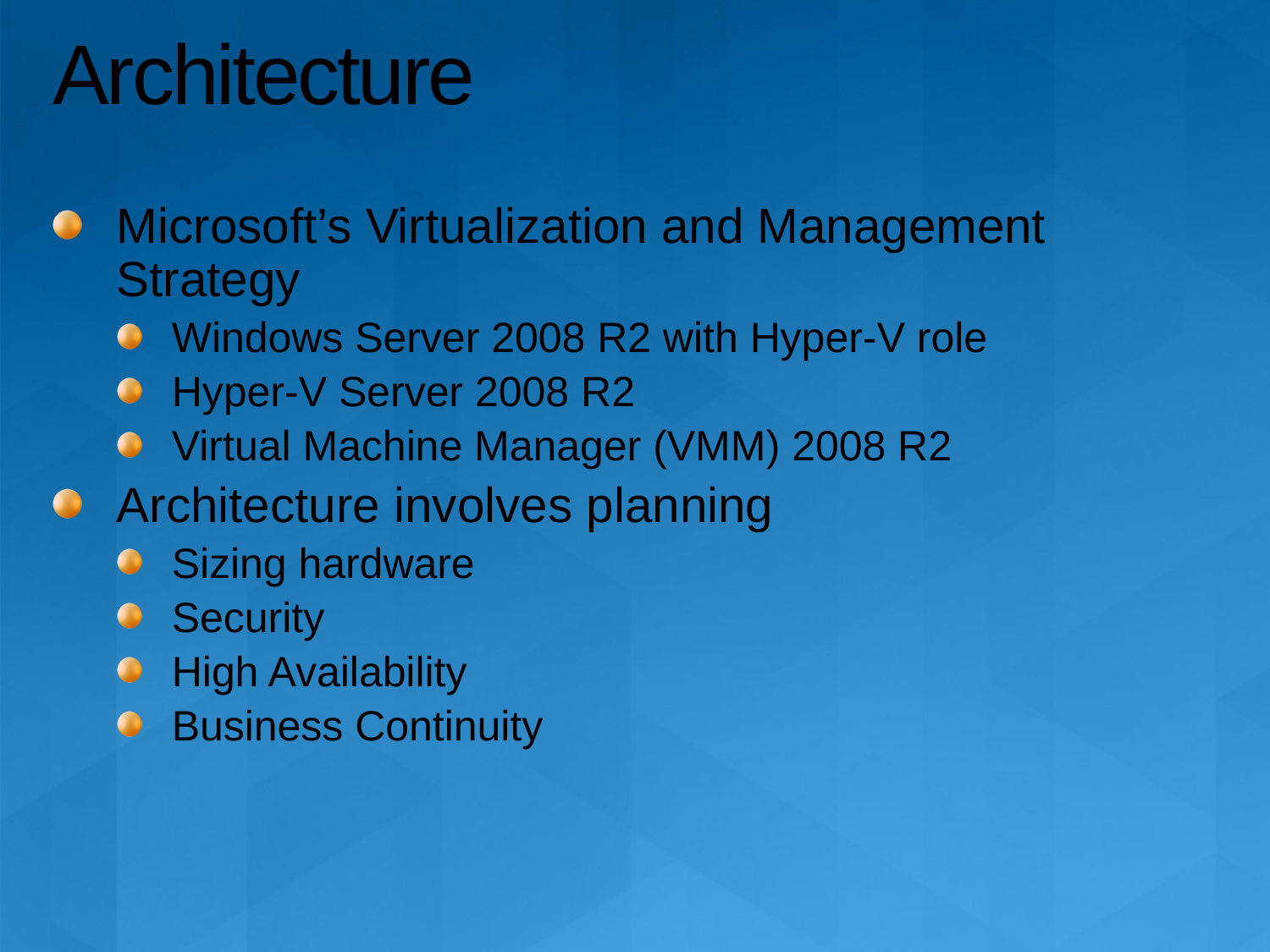

# Architecture
Microsoft’s Virtualization and Management Strategy
Windows Server 2008 R2 with Hyper-V role
Hyper-V Server 2008 R2
Virtual Machine Manager (VMM) 2008 R2
Architecture involves planning
Sizing hardware
Security
High Availability
Business Continuity